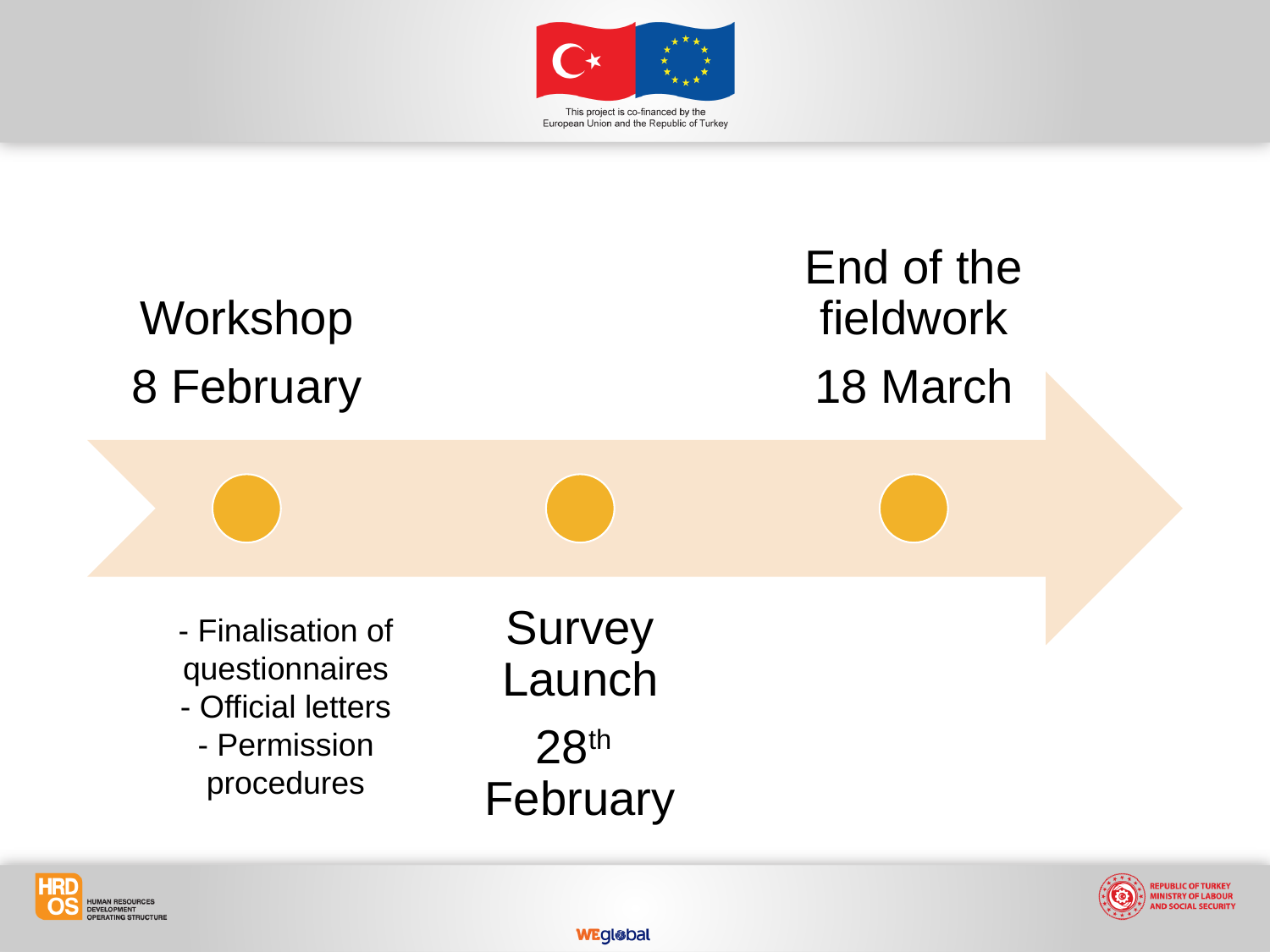

Workshop
8 February
Survey Launch
28th  February
End of the fieldwork
18 March
- Finalisation of questionnaires
- Official letters
- Permission procedures